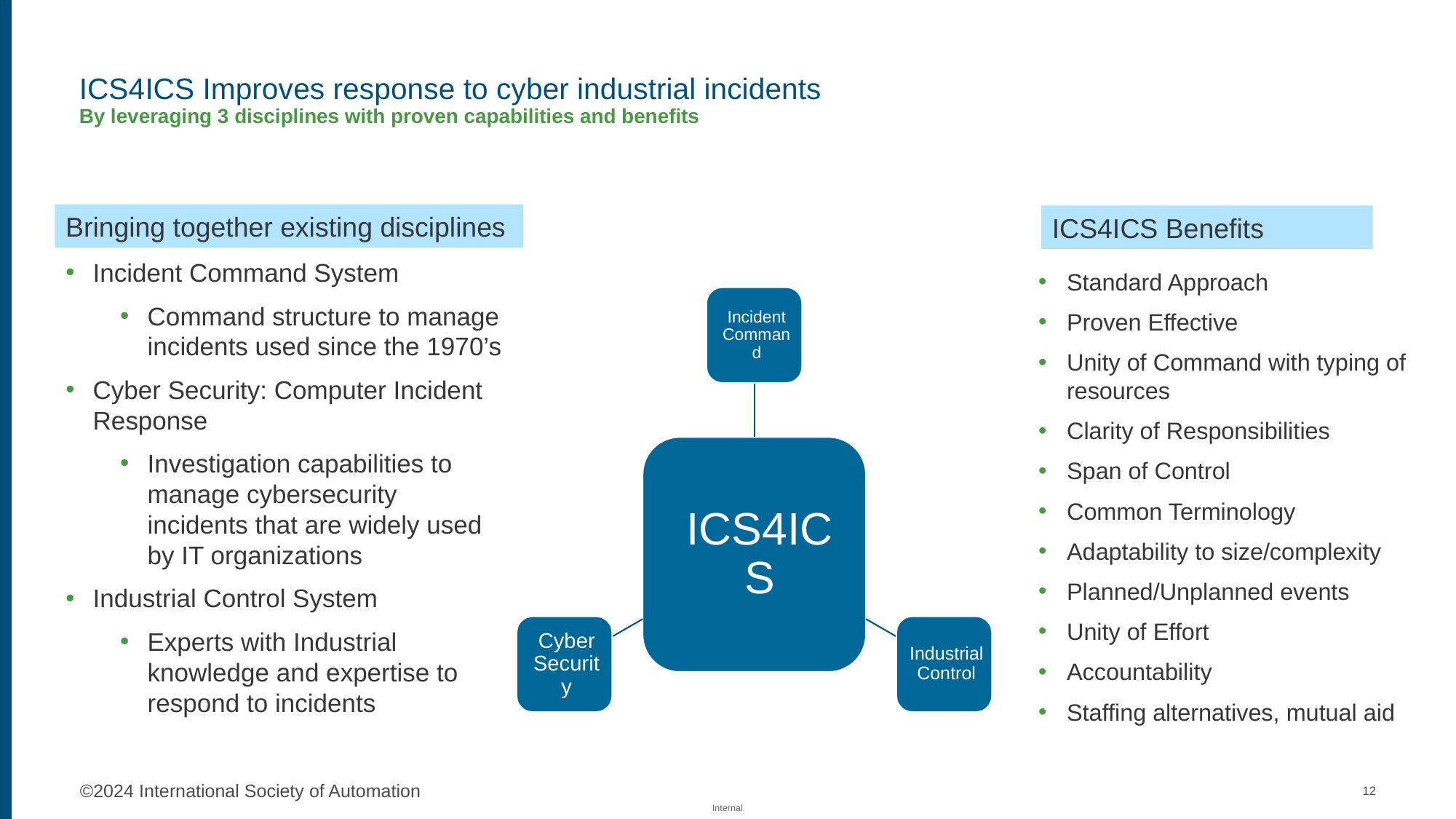

# ICS4ICS Improves response to cyber industrial incidents By leveraging 3 disciplines with proven capabilities and benefits
Bringing together existing disciplines
ICS4ICS Benefits
Incident Command System
Command structure to manage incidents used since the 1970’s
Cyber Security: Computer Incident Response
Investigation capabilities to manage cybersecurity incidents that are widely used by IT organizations
Industrial Control System
Experts with Industrial knowledge and expertise to respond to incidents
ICS4ICS
Incident Command
Industrial Control
Cyber Security
Standard Approach
Proven Effective
Unity of Command with typing of resources
Clarity of Responsibilities
Span of Control
Common Terminology
Adaptability to size/complexity
Planned/Unplanned events
Unity of Effort
Accountability
Staffing alternatives, mutual aid
12